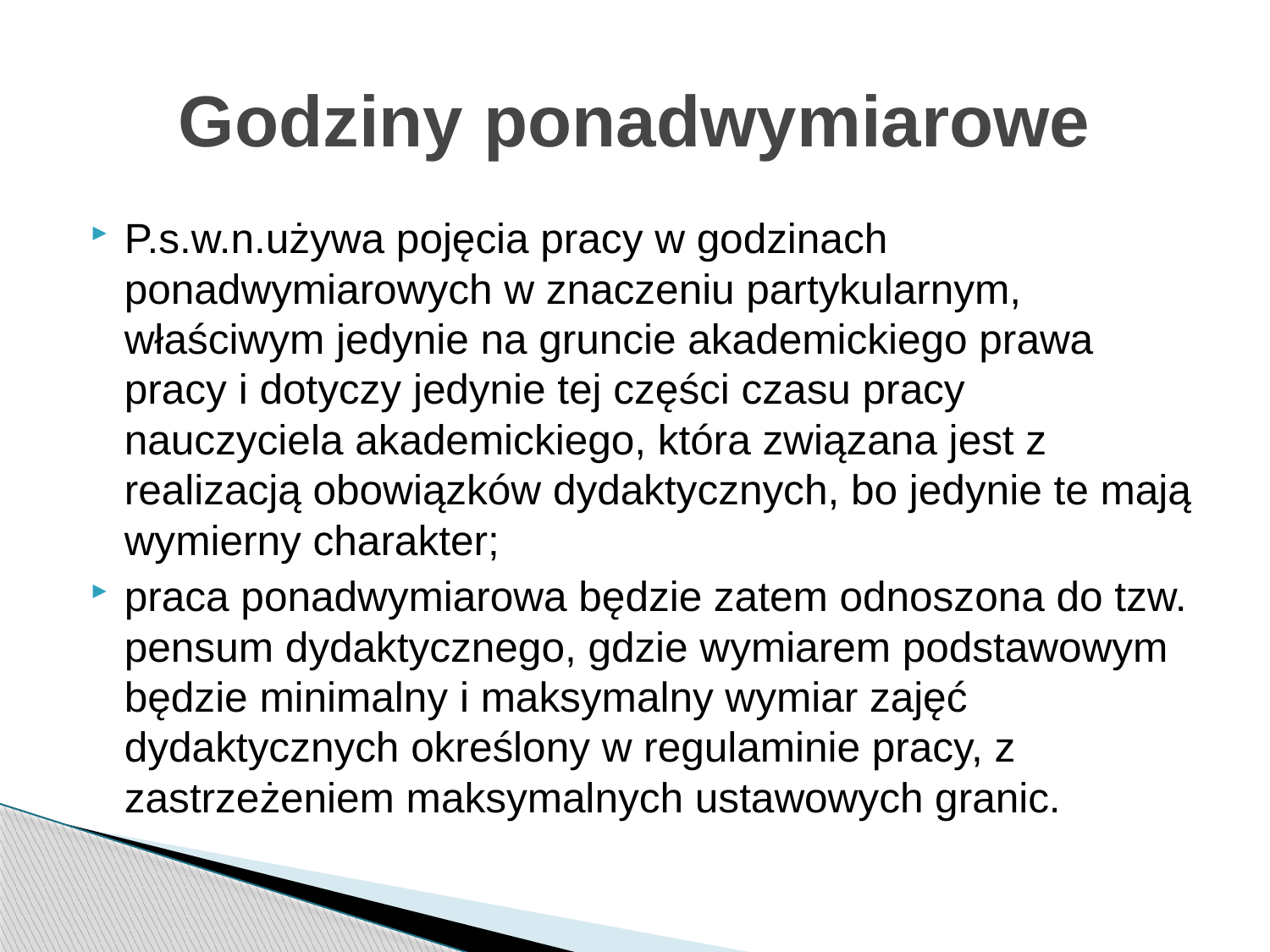

# Godziny ponadwymiarowe
P.s.w.n.używa pojęcia pracy w godzinach ponadwymiarowych w znaczeniu partykularnym, właściwym jedynie na gruncie akademickiego prawa pracy i dotyczy jedynie tej części czasu pracy nauczyciela akademickiego, która związana jest z realizacją obowiązków dydaktycznych, bo jedynie te mają wymierny charakter;
praca ponadwymiarowa będzie zatem odnoszona do tzw. pensum dydaktycznego, gdzie wymiarem podstawowym będzie minimalny i maksymalny wymiar zajęć dydaktycznych określony w regulaminie pracy, z zastrzeżeniem maksymalnych ustawowych granic.